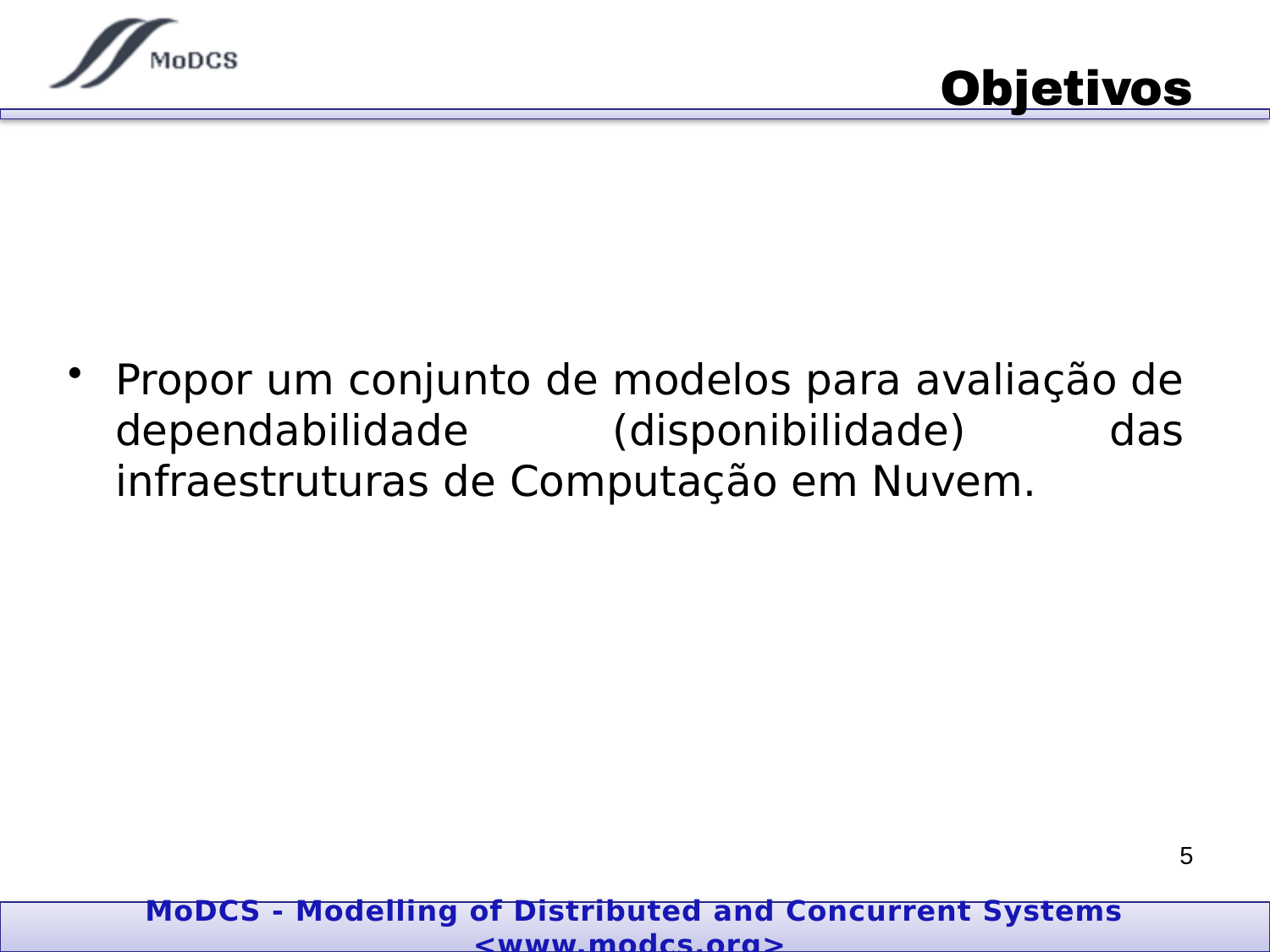

# Objetivos
Propor um conjunto de modelos para avaliação de dependabilidade (disponibilidade) das infraestruturas de Computação em Nuvem.
5